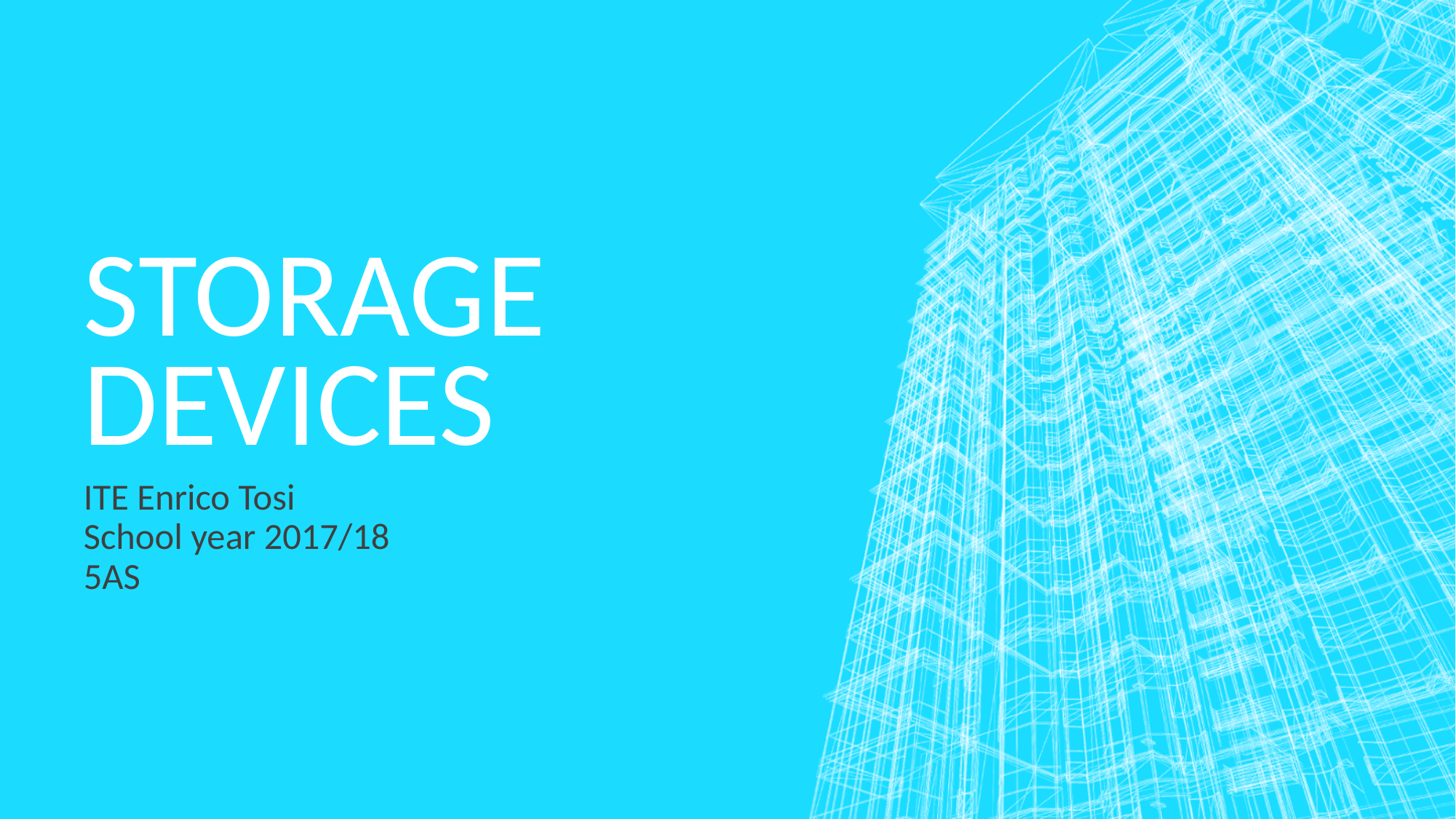

# storage devices
ITE Enrico Tosi
School year 2017/18
5AS